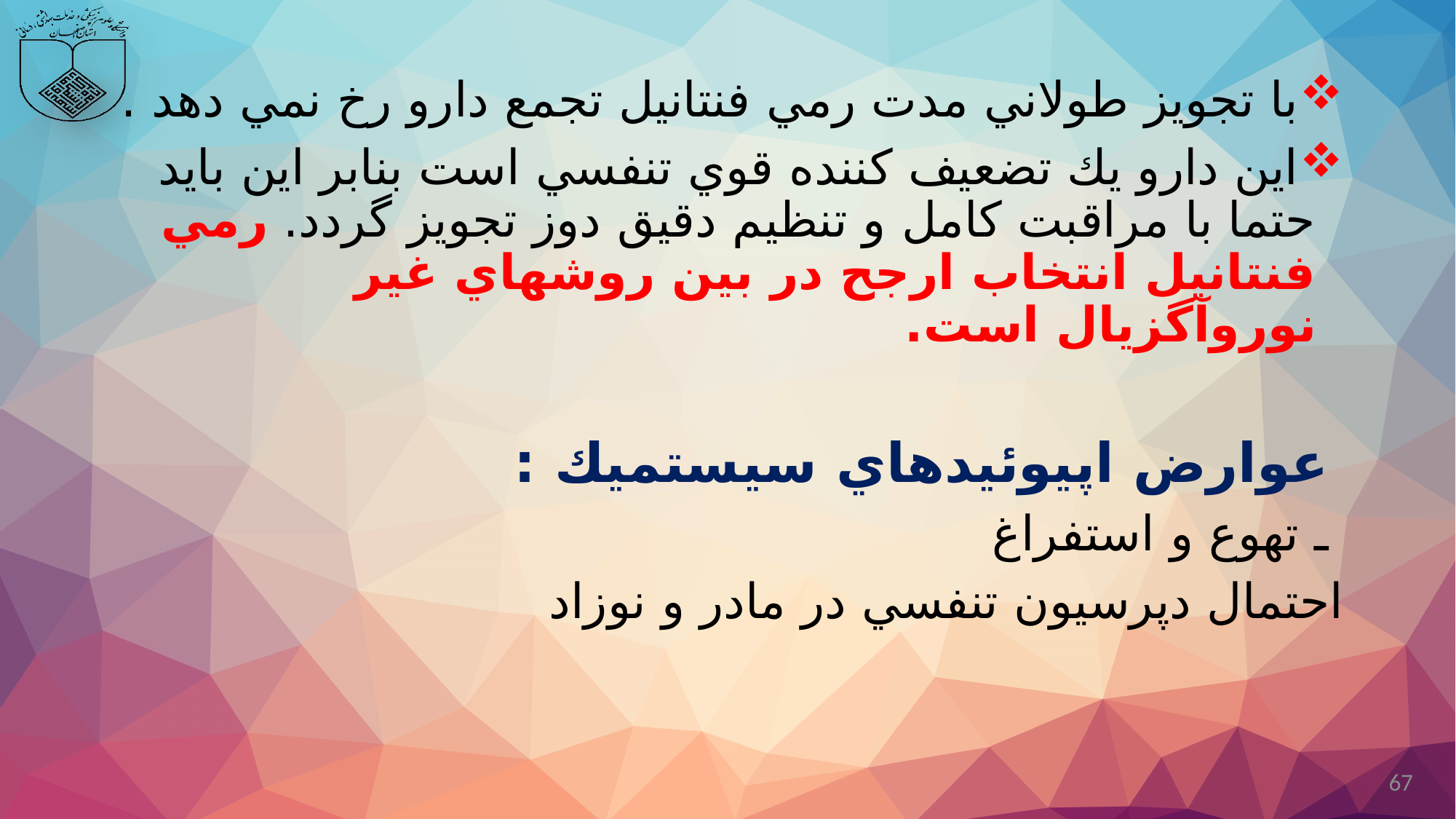

با تجويز طولاني مدت رمي فنتانيل تجمع دارو رخ نمي دهد .
اين دارو يك تضعيف كننده قوي تنفسي است بنابر اين بايد حتما با مراقبت كامل و تنظيم دقيق دوز تجويز گردد. رمي فنتانيل انتخاب ارجح در بين روشهاي غير نوروآگزيال است.

 عوارض اپيوئيدهاي سيستميك :
 ـ تهوع و استفراغ
احتمال دپرسيون تنفسي در مادر و نوزاد

67